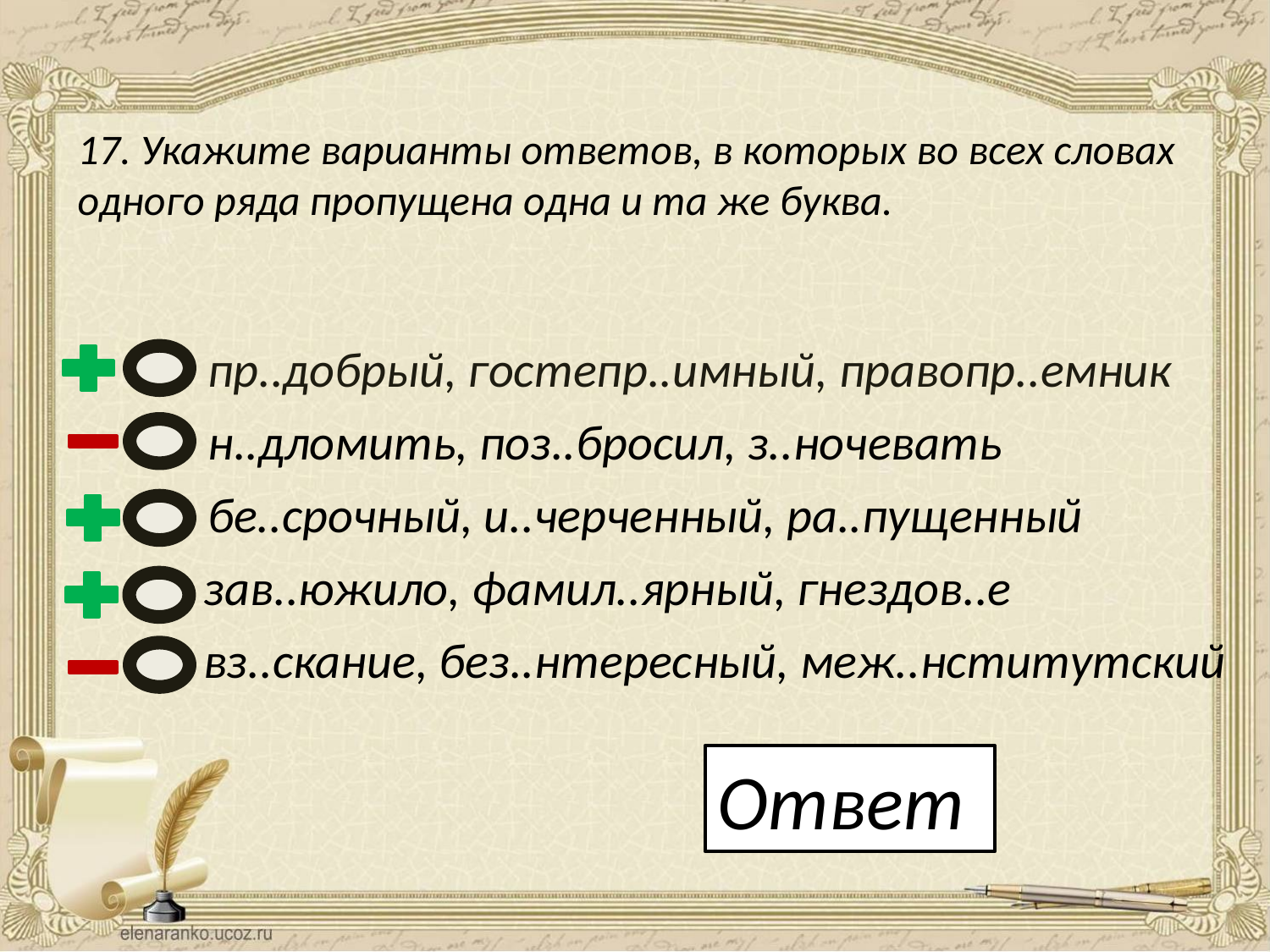

17. Укажите варианты ответов, в которых во всех словах одного ряда пропущена одна и та же буква.
пр..добрый, гостепр..имный, правопр..емник

н..дломить, поз..бросил, з..ночевать

бе..срочный, и..черченный, ра..пущенный

зав..южило, фамил..ярный, гнездов..е

вз..скание, без..нтересный, меж..нститутский

Ответ